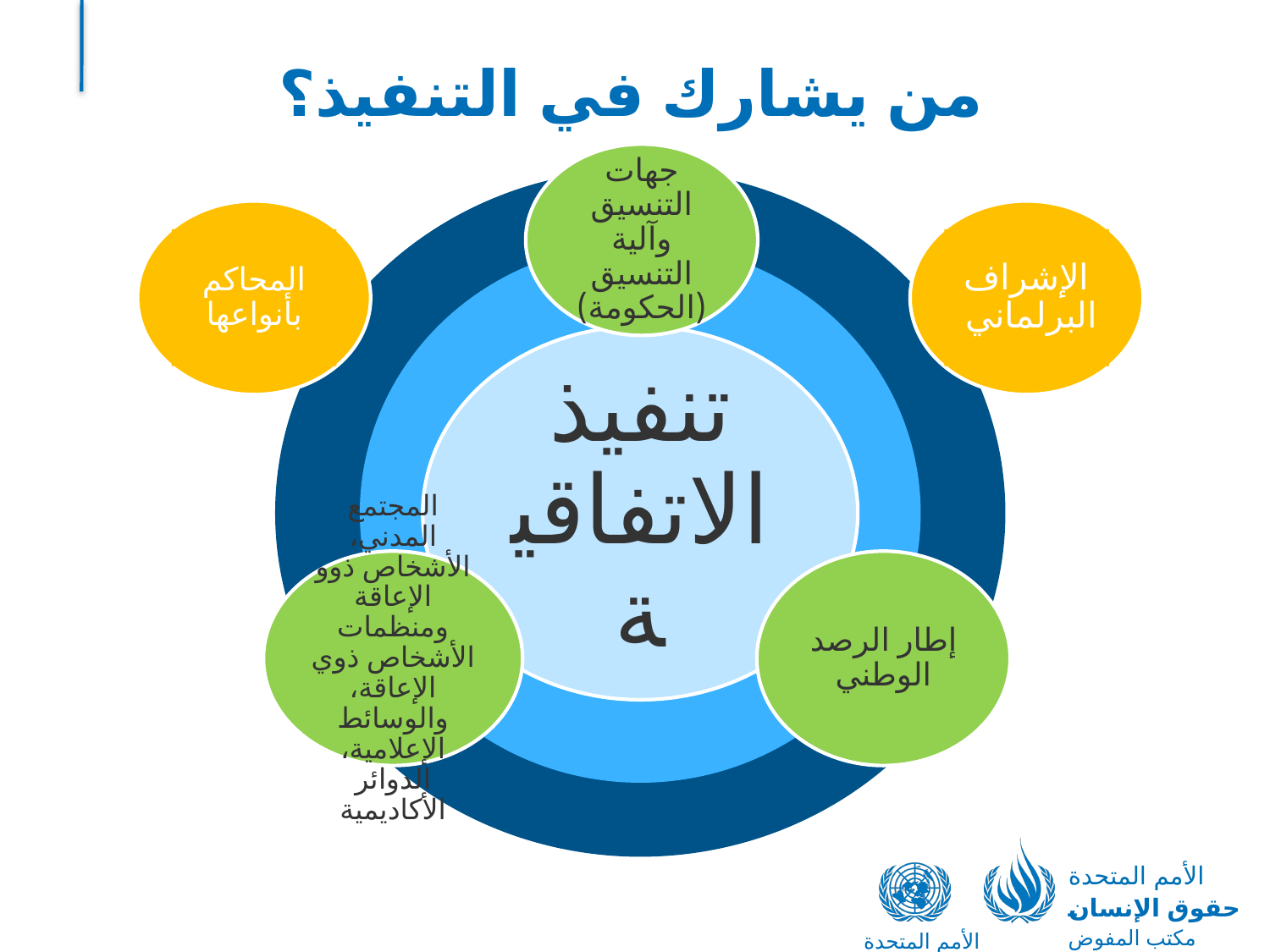

من يشارك في التنفيذ؟
تنفيذ الاتفاقية
جهات التنسيق وآلية التنسيق (الحكومة)
إطار الرصد الوطني
المجتمع المدني، الأشخاص ذوو الإعاقة ومنظمات الأشخاص ذوي الإعاقة، والوسائط الإعلامية، الدوائر الأكاديمية

المحاكم بأنواعها

الإشراف البرلماني

الأمم المتحدة
حقوق الإنسان
مكتب المفوض السامي
الأمم المتحدة